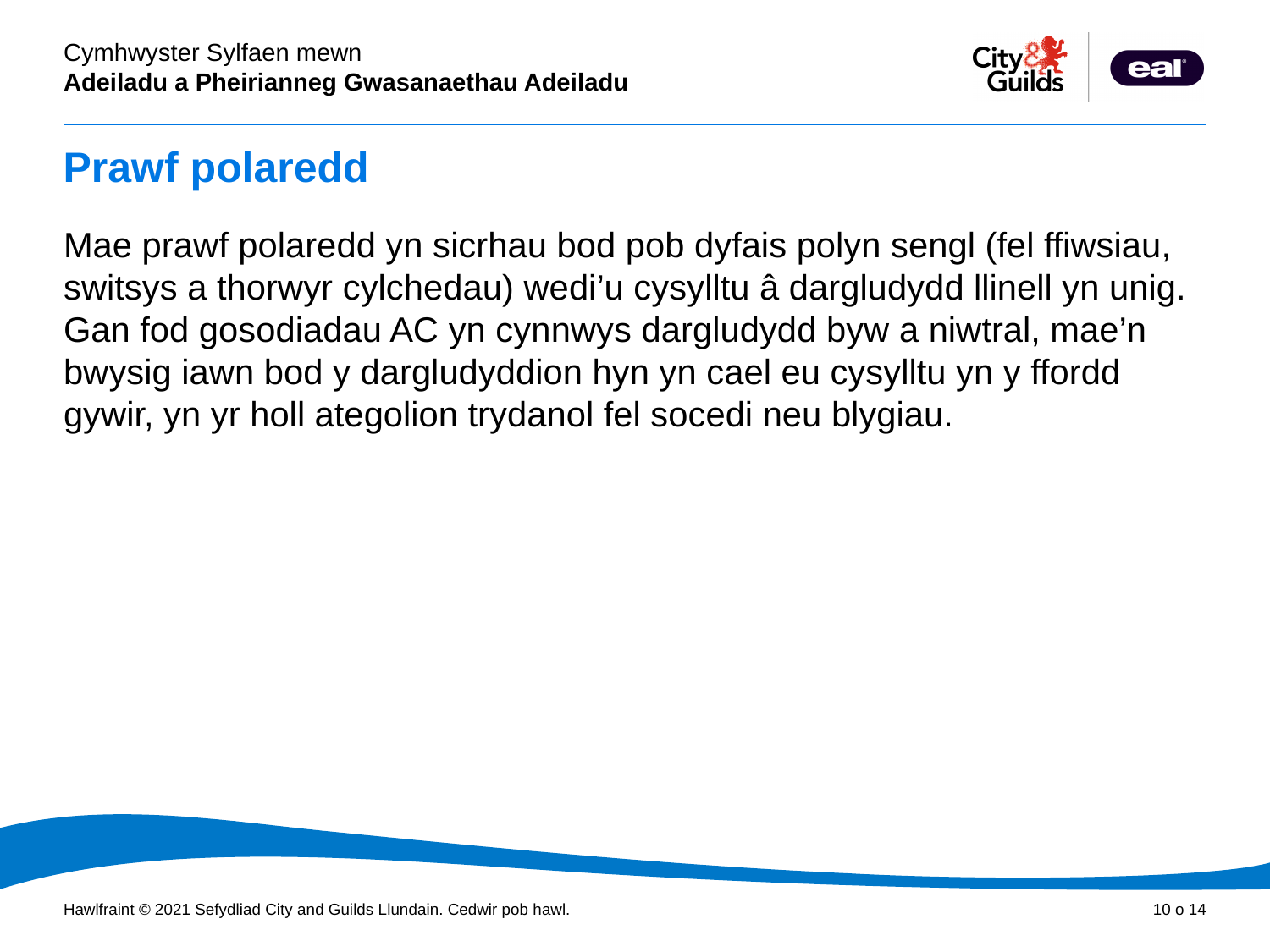

# Prawf polaredd
Mae prawf polaredd yn sicrhau bod pob dyfais polyn sengl (fel ffiwsiau, switsys a thorwyr cylchedau) wedi’u cysylltu â dargludydd llinell yn unig. Gan fod gosodiadau AC yn cynnwys dargludydd byw a niwtral, mae’n bwysig iawn bod y dargludyddion hyn yn cael eu cysylltu yn y ffordd gywir, yn yr holl ategolion trydanol fel socedi neu blygiau.